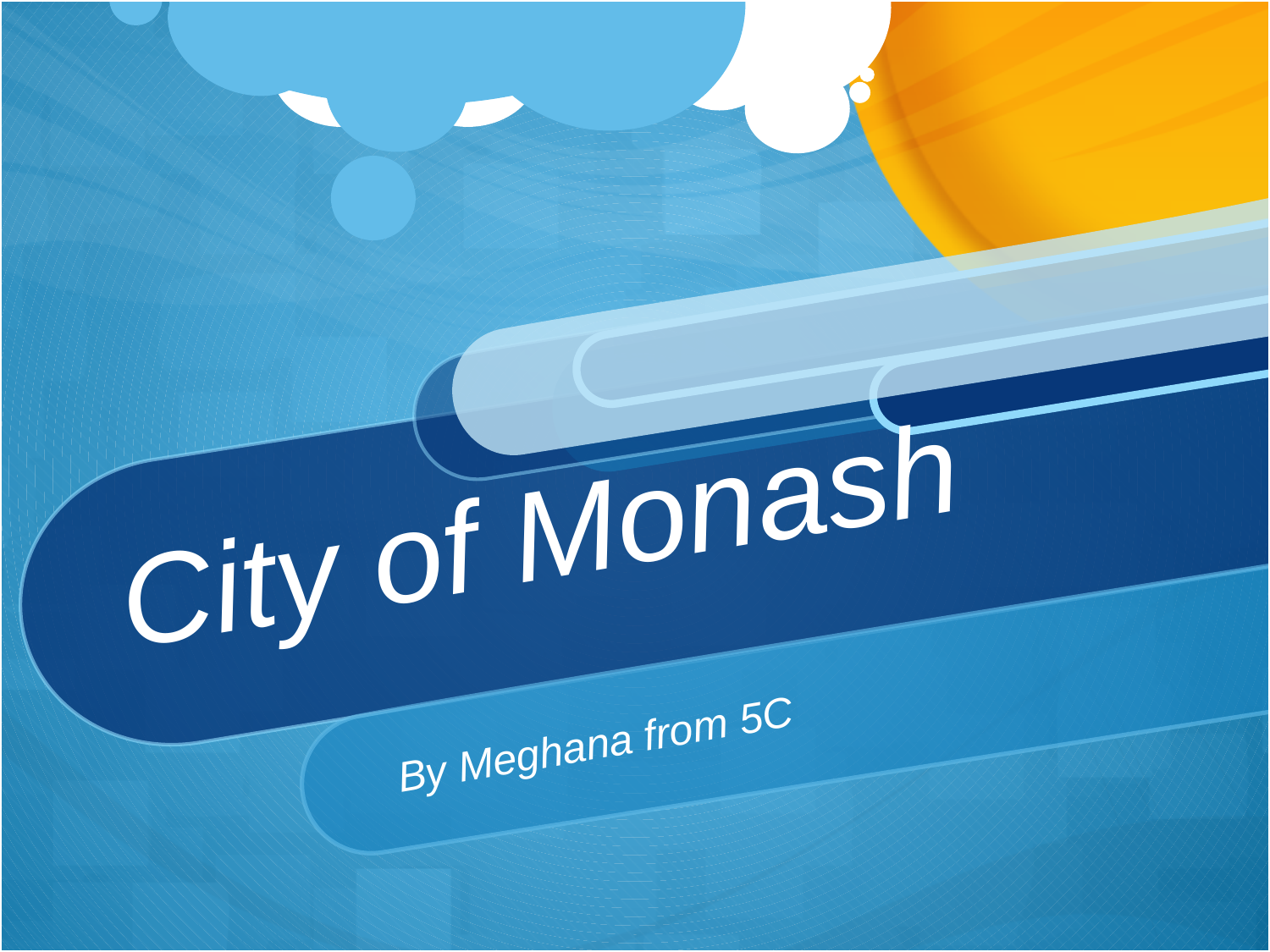

# City of Monash
By Meghana from 5C